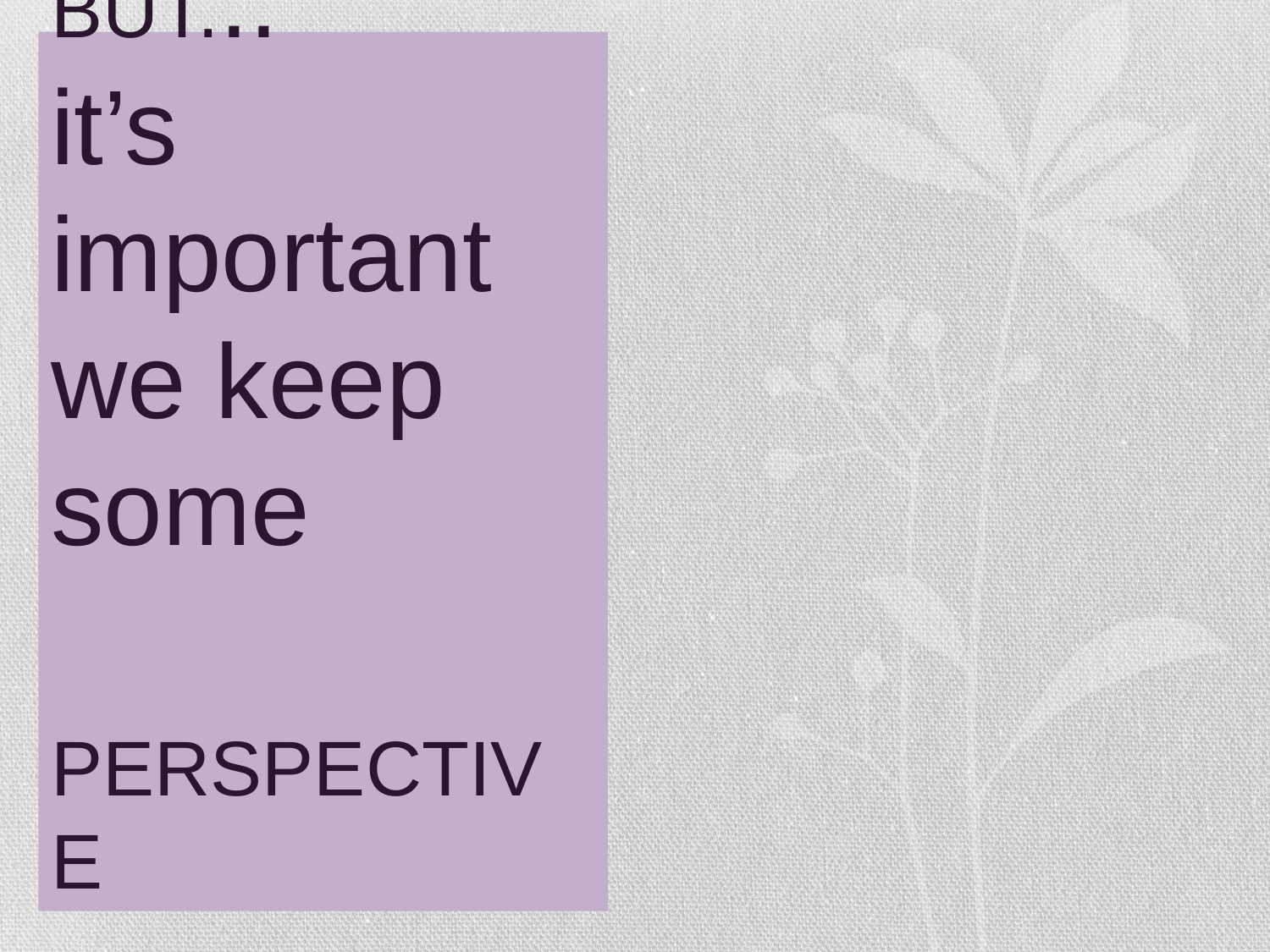

# BUT... it’s important we keep some PERSPECTIVE